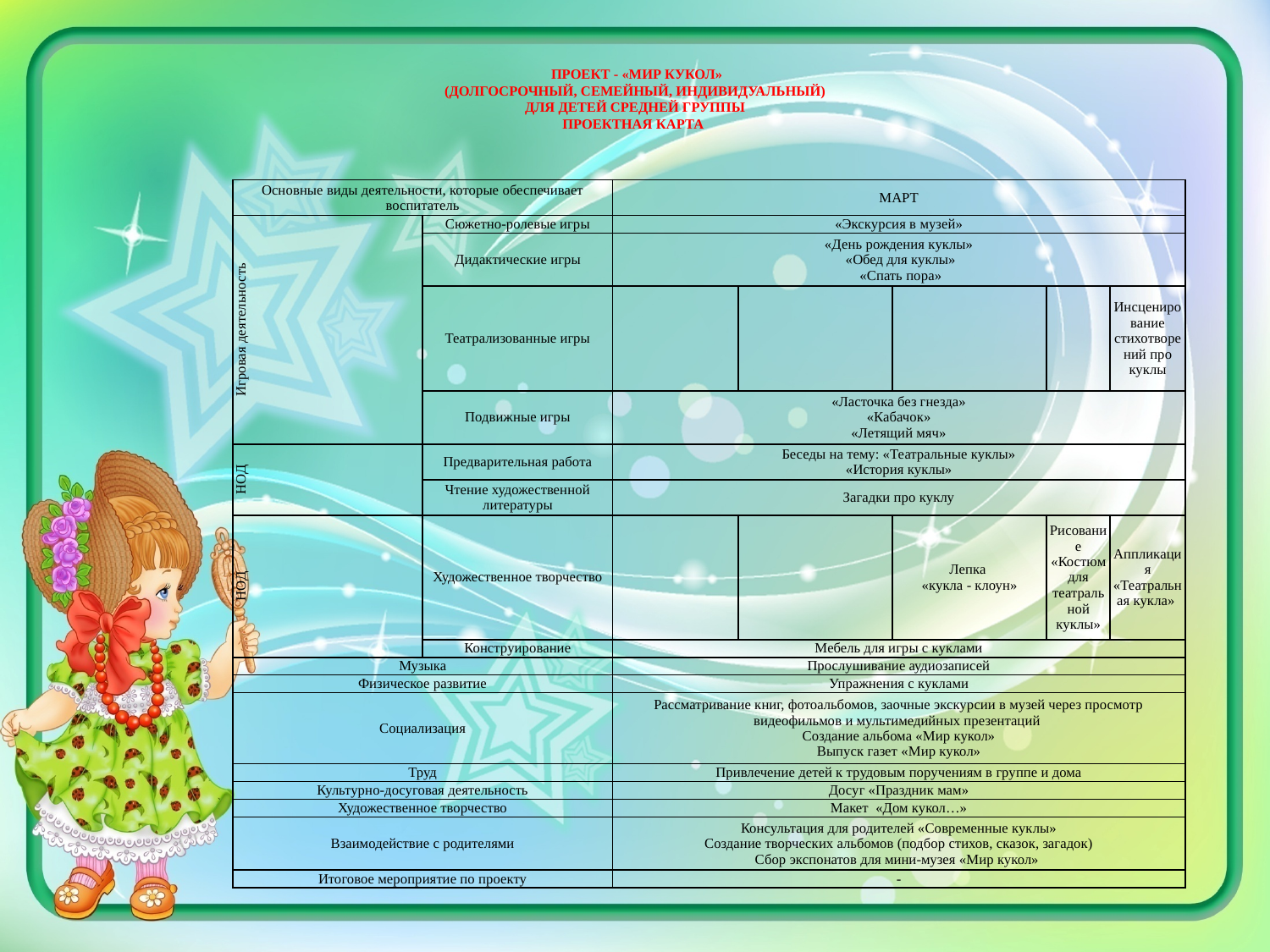

# ПРОЕКТ - «МИР КУКОЛ» (ДОЛГОСРОЧНЫЙ, СЕМЕЙНЫЙ, ИНДИВИДУАЛЬНЫЙ) ДЛЯ ДЕТЕЙ СРЕДНЕЙ ГРУППЫ ПРОЕКТНАЯ КАРТА
| Основные виды деятельности, которые обеспечивает воспитатель |  | МАРТ |  |  |  |  |
| --- | --- | --- | --- | --- | --- | --- |
| Игровая деятельность | Сюжетно-ролевые игры | «Экскурсия в музей» |  |  |  |  |
|  | Дидактические игры | «День рождения куклы» «Обед для куклы» «Спать пора» |  |  |  |  |
|  | Театрализованные игры |  |  |  |  | Инсценирование стихотворений про куклы |
|  | Подвижные игры | «Ласточка без гнезда» «Кабачок» «Летящий мяч» |  |  |  |  |
| НОД | Предварительная работа | Беседы на тему: «Театральные куклы» «История куклы» |  |  |  |  |
|  | Чтение художественной литературы | Загадки про куклу |  |  |  |  |
| НОД | Художественное творчество |  |  | Лепка «кукла - клоун» | Рисование «Костюм для театральной куклы» | Аппликация «Театральная кукла» |
|  | Конструирование | Мебель для игры с куклами |  |  |  |  |
| Музыка |  | Прослушивание аудиозаписей |  |  |  |  |
| Физическое развитие |  | Упражнения с куклами |  |  |  |  |
| Социализация |  | Рассматривание книг, фотоальбомов, заочные экскурсии в музей через просмотр видеофильмов и мультимедийных презентаций Создание альбома «Мир кукол» Выпуск газет «Мир кукол» |  |  |  |  |
| Труд |  | Привлечение детей к трудовым поручениям в группе и дома |  |  |  |  |
| Культурно-досуговая деятельность |  | Досуг «Праздник мам» |  |  |  |  |
| Художественное творчество |  | Макет «Дом кукол…» |  |  |  |  |
| Взаимодействие с родителями |  | Консультация для родителей «Современные куклы» Создание творческих альбомов (подбор стихов, сказок, загадок) Сбор экспонатов для мини-музея «Мир кукол» |  |  |  |  |
| Итоговое мероприятие по проекту |  | - |  |  |  |  |